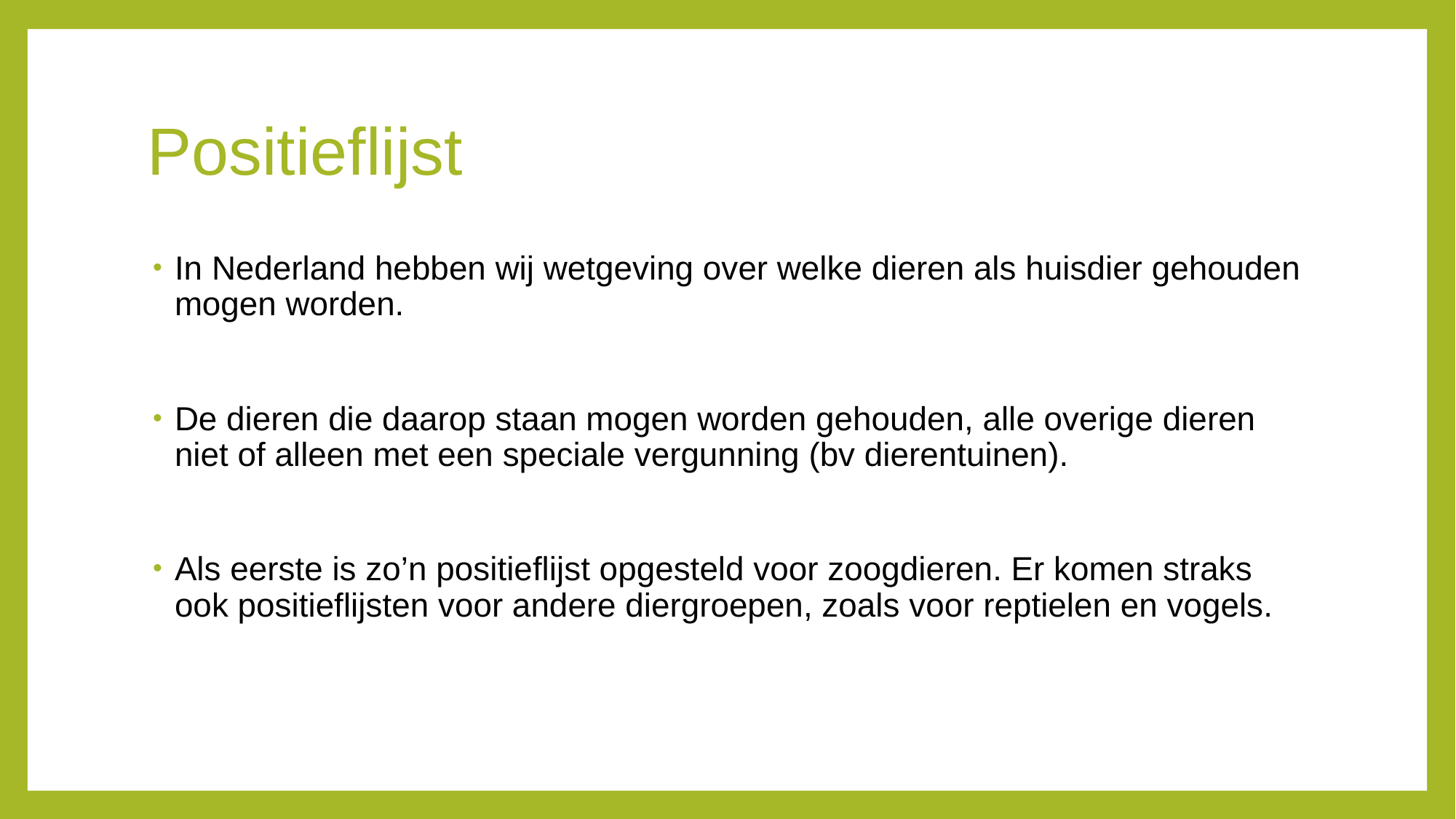

# Positieflijst
In Nederland hebben wij wetgeving over welke dieren als huisdier gehouden mogen worden.

De dieren die daarop staan mogen worden gehouden, alle overige dieren niet of alleen met een speciale vergunning (bv dierentuinen).

Als eerste is zo’n positieflijst opgesteld voor zoogdieren. Er komen straks ook positieflijsten voor andere diergroepen, zoals voor reptielen en vogels.